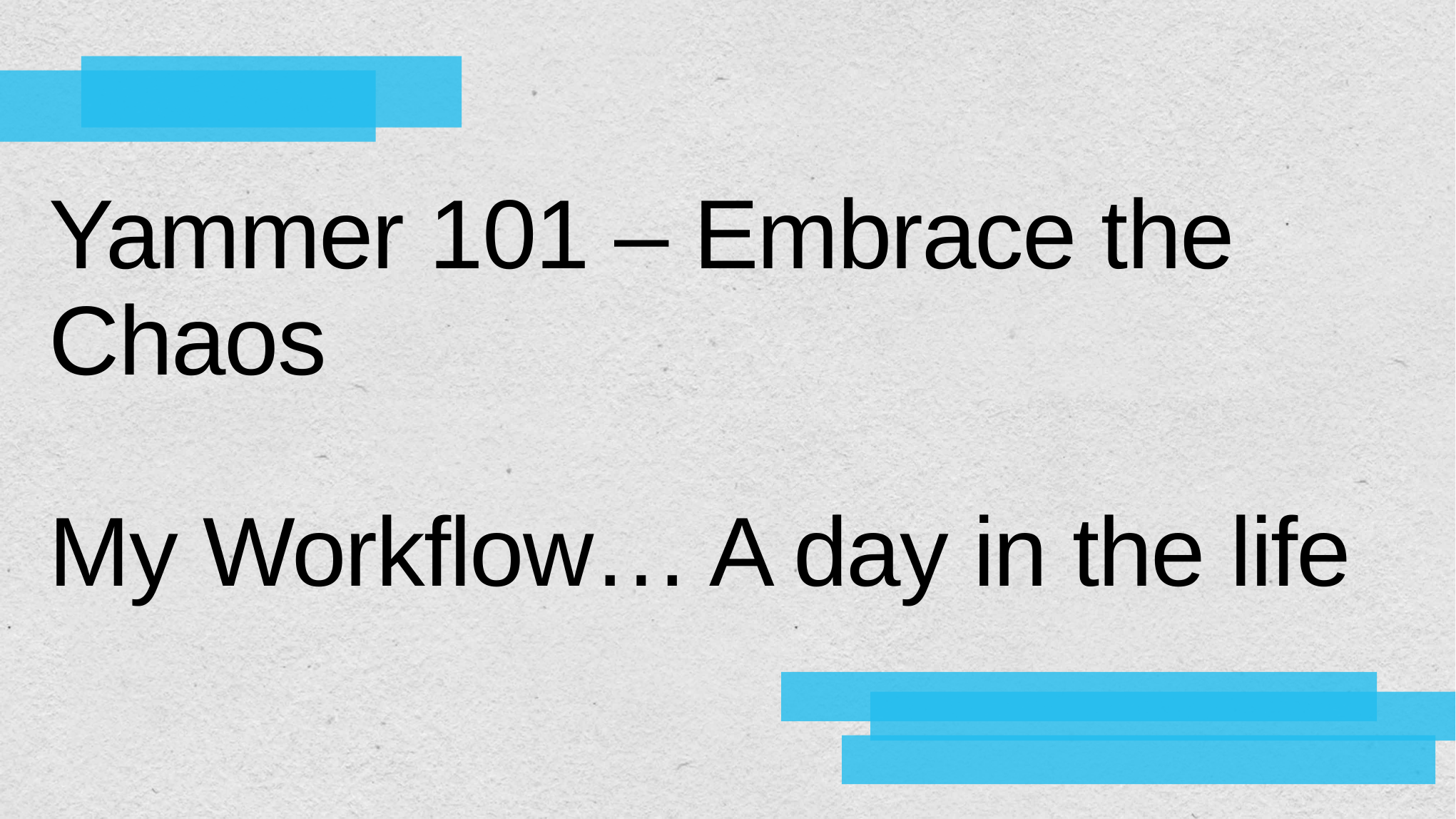

# Yammer 101 – Embrace the Chaos My Workflow… A day in the life